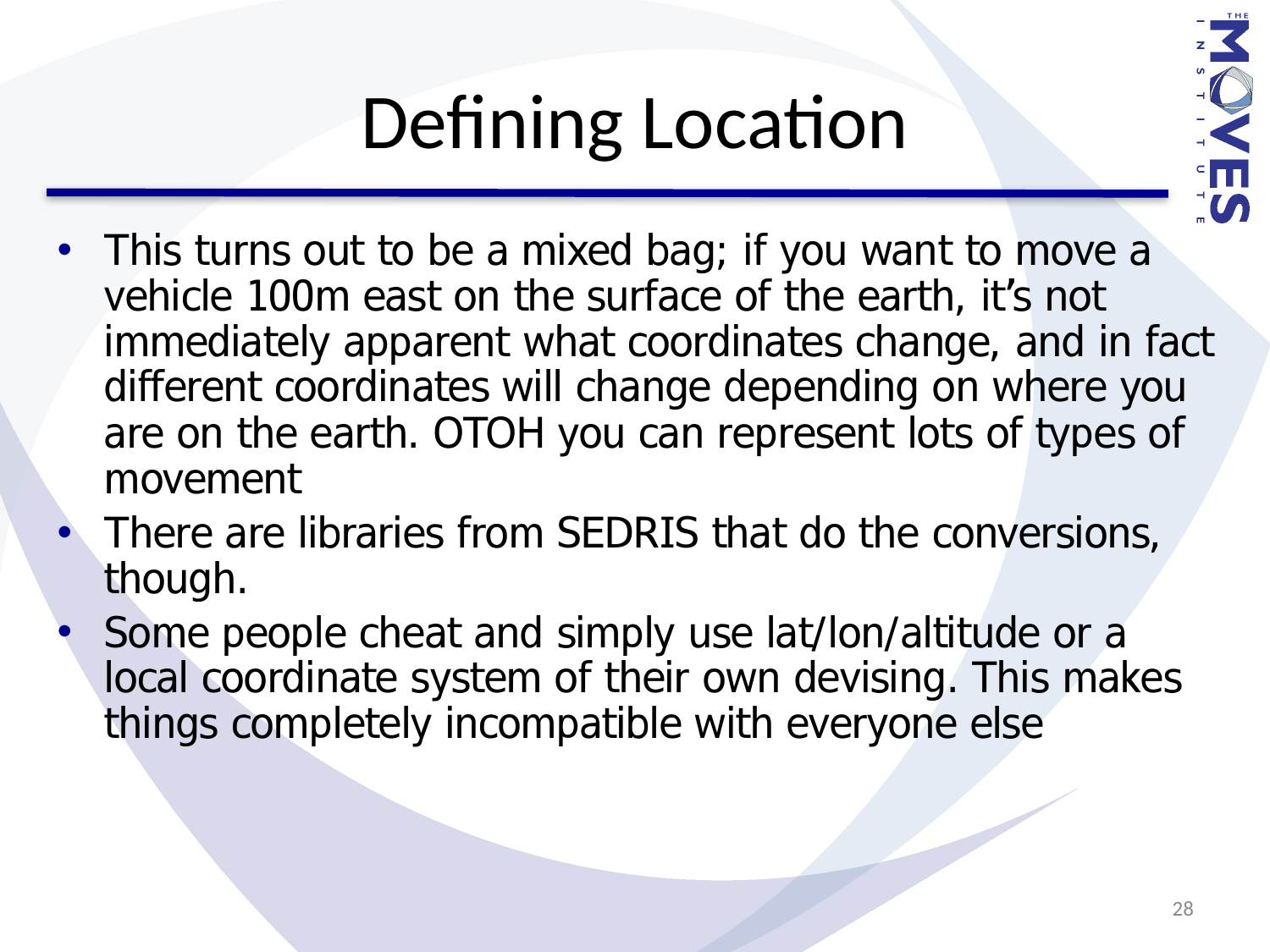

# Defining Location
This turns out to be a mixed bag; if you want to move a vehicle 100m east on the surface of the earth, it’s not immediately apparent what coordinates change, and in fact different coordinates will change depending on where you are on the earth. OTOH you can represent lots of types of movement
There are libraries from SEDRIS that do the conversions, though.
Some people cheat and simply use lat/lon/altitude or a local coordinate system of their own devising. This makes things completely incompatible with everyone else
28